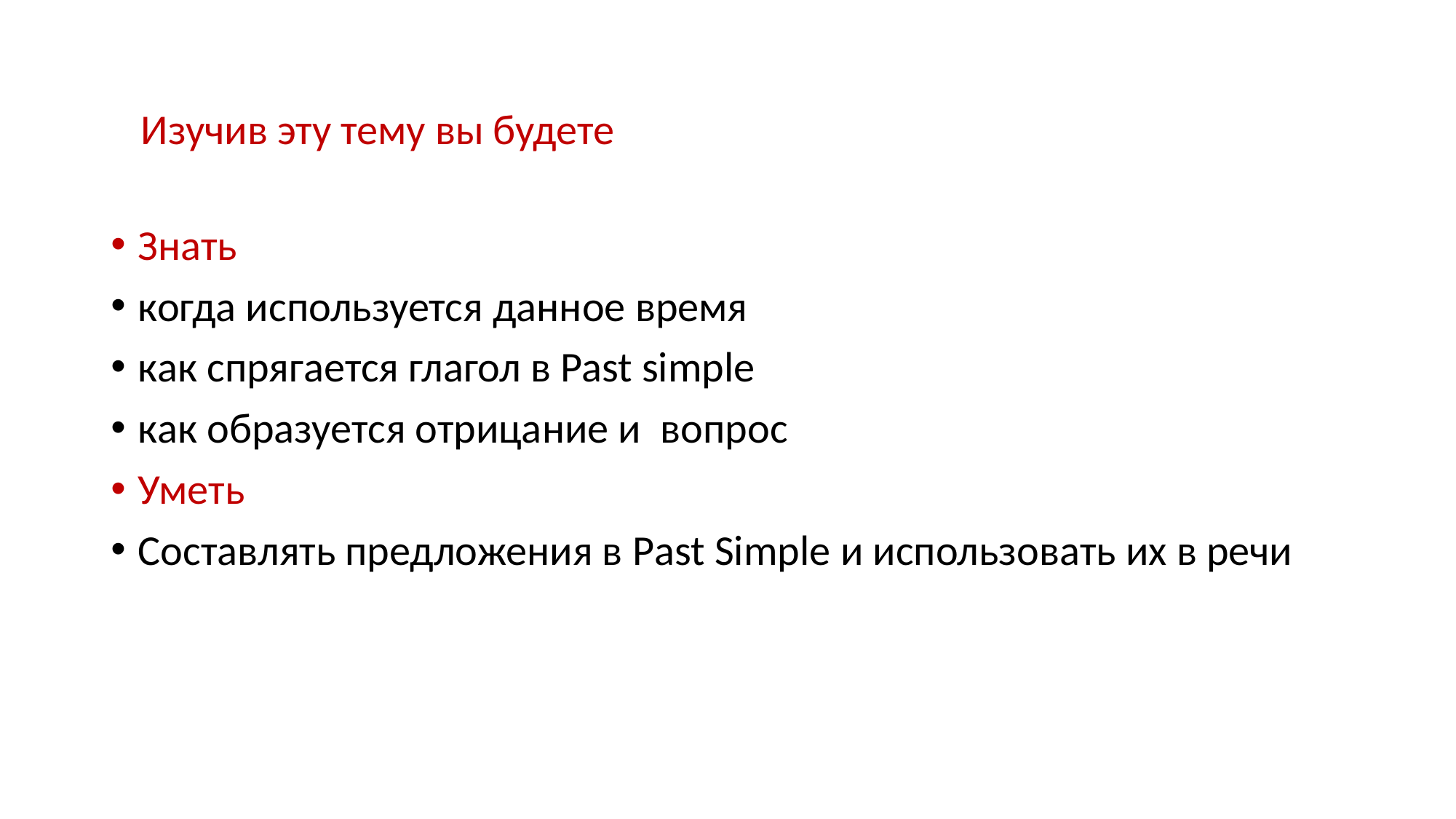

# Изучив эту тему вы будете
Знать
когда используется данное время
как спрягается глагол в Past simple
как образуется отрицание и  вопрос
Уметь
Составлять предложения в Рast Simple и использовать их в речи